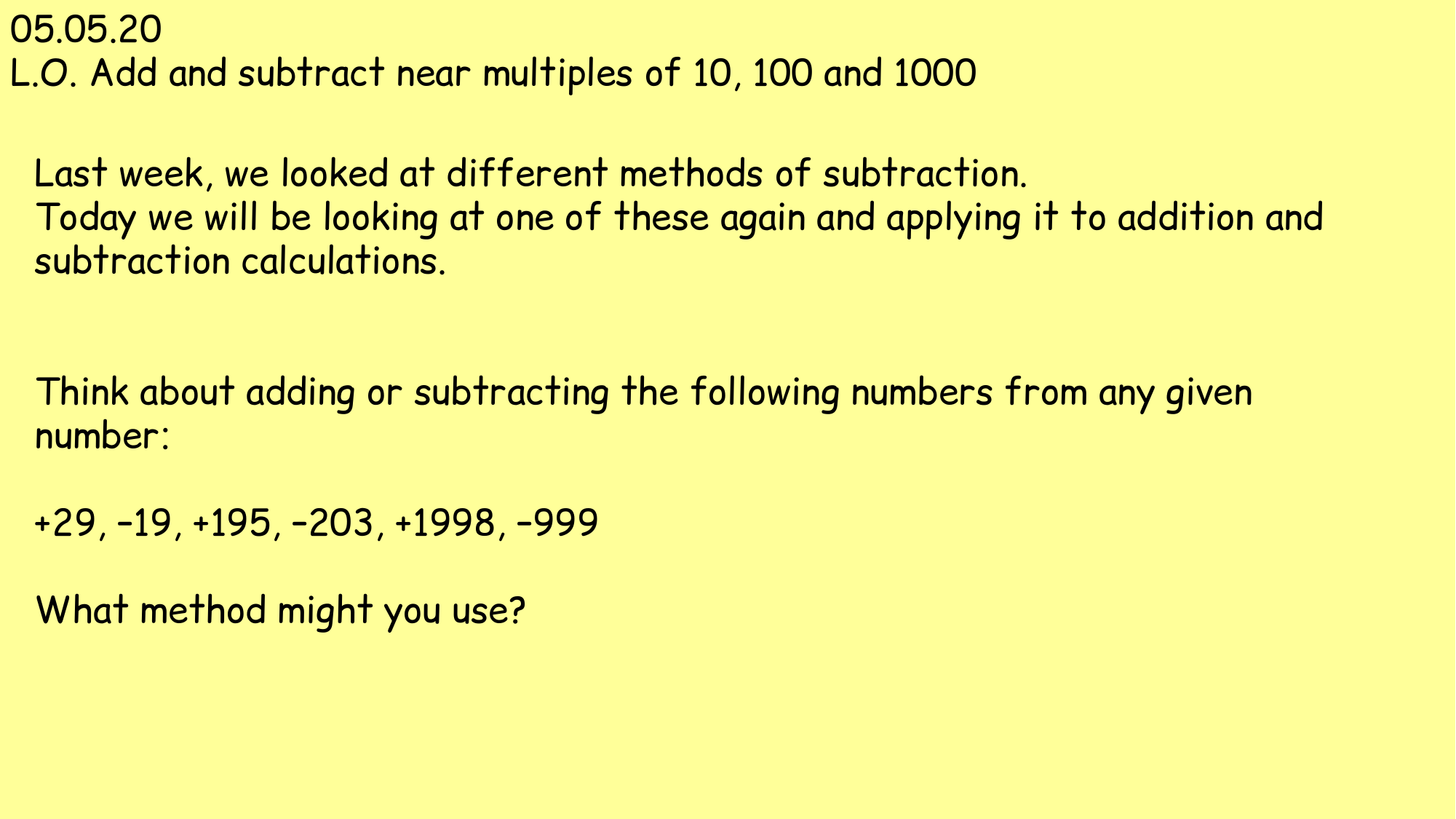

05.05.20
L.O. Add and subtract near multiples of 10, 100 and 1000
Last week, we looked at different methods of subtraction.
Today we will be looking at one of these again and applying it to addition and subtraction calculations.

Think about adding or subtracting the following numbers from any given number:

+29, –19, +195, –203, +1998, –999

What method might you use?